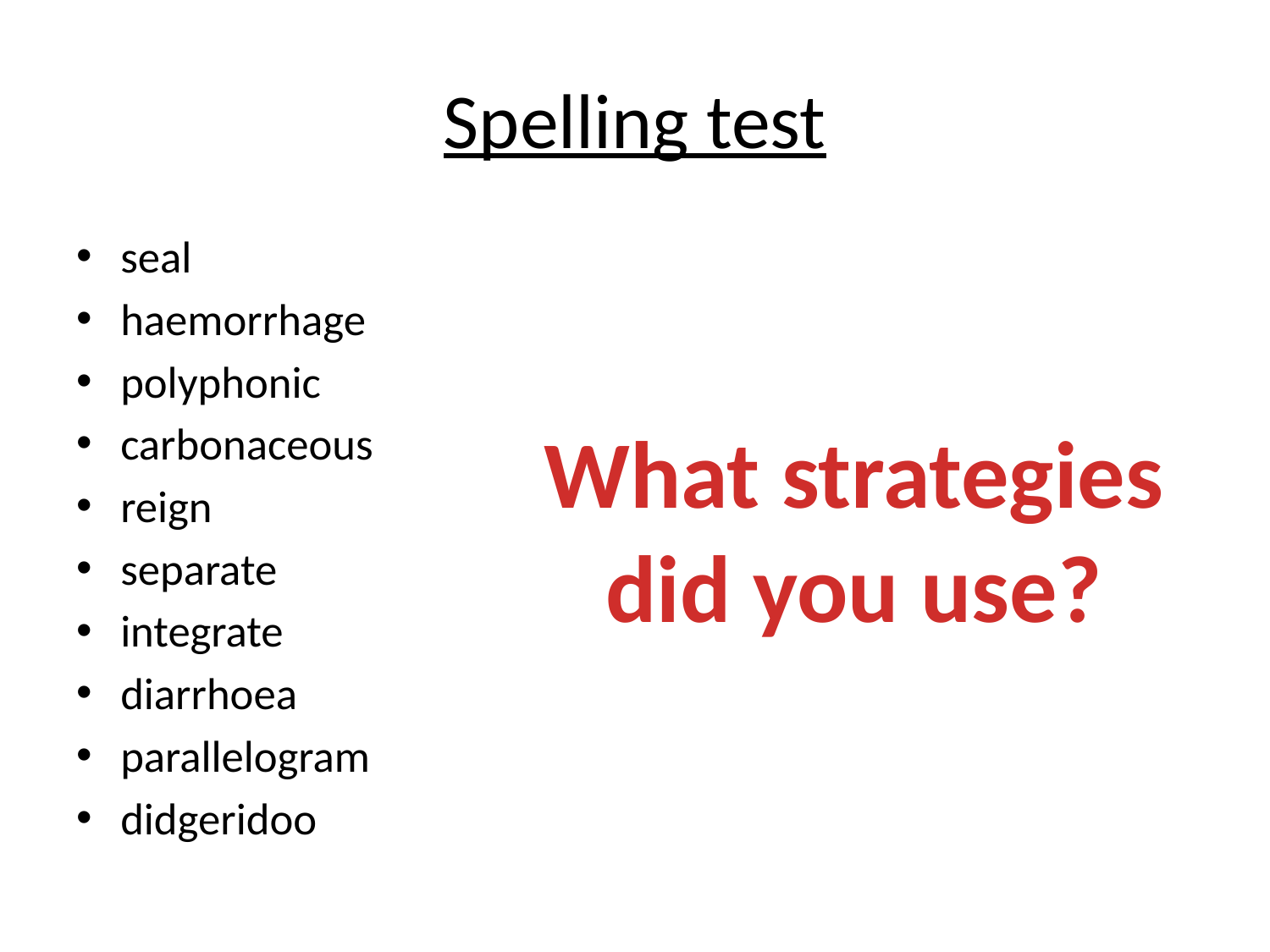

# Spelling test
seal
haemorrhage
polyphonic
carbonaceous
reign
separate
integrate
diarrhoea
parallelogram
didgeridoo

What strategies
did you use?